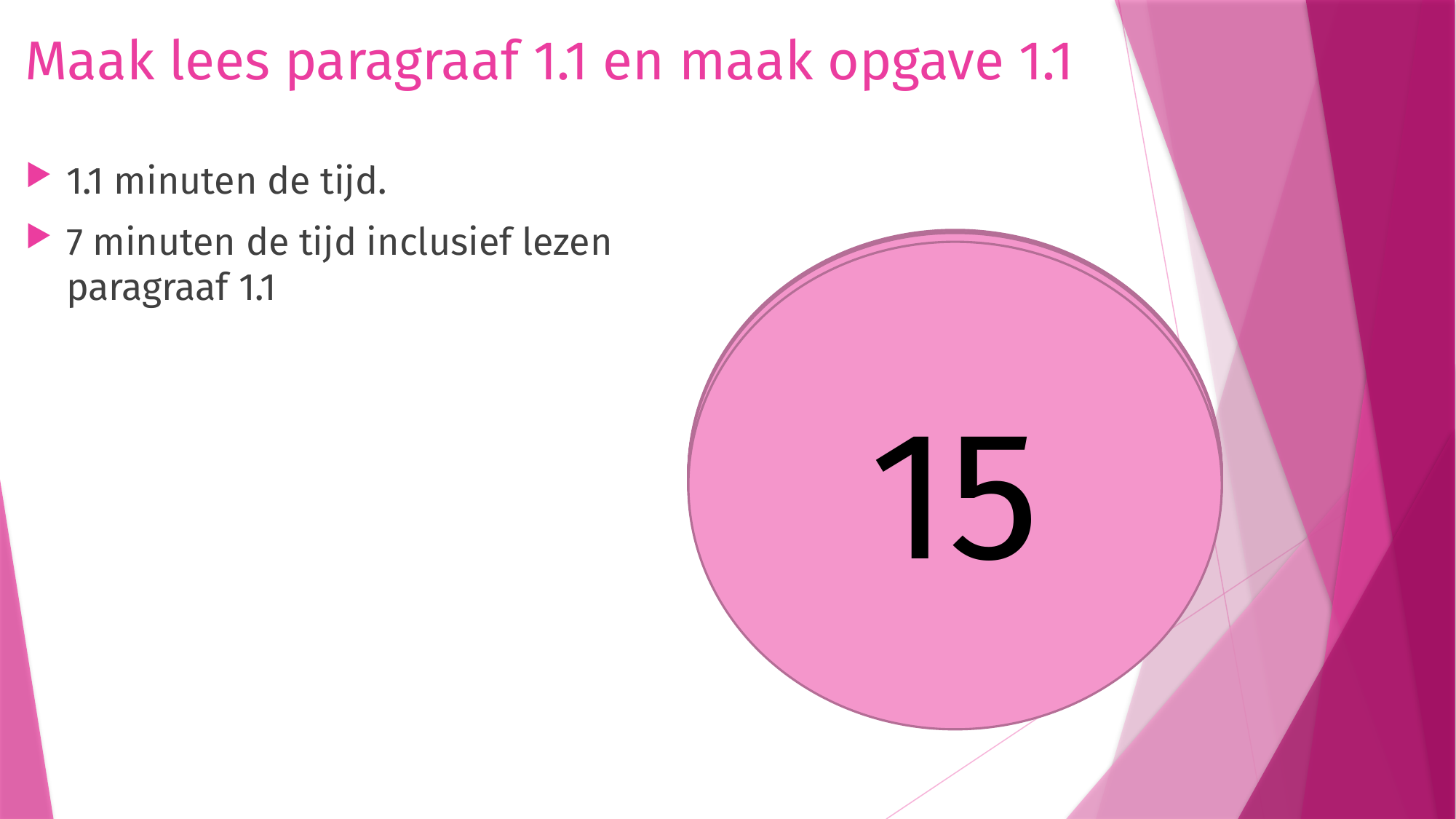

# Maak lees paragraaf 1.1 en maak opgave 1.1
1.1 minuten de tijd.
7 minuten de tijd inclusief lezen paragraaf 1.1
10
11
9
8
14
5
6
7
4
3
1
2
13
12
15